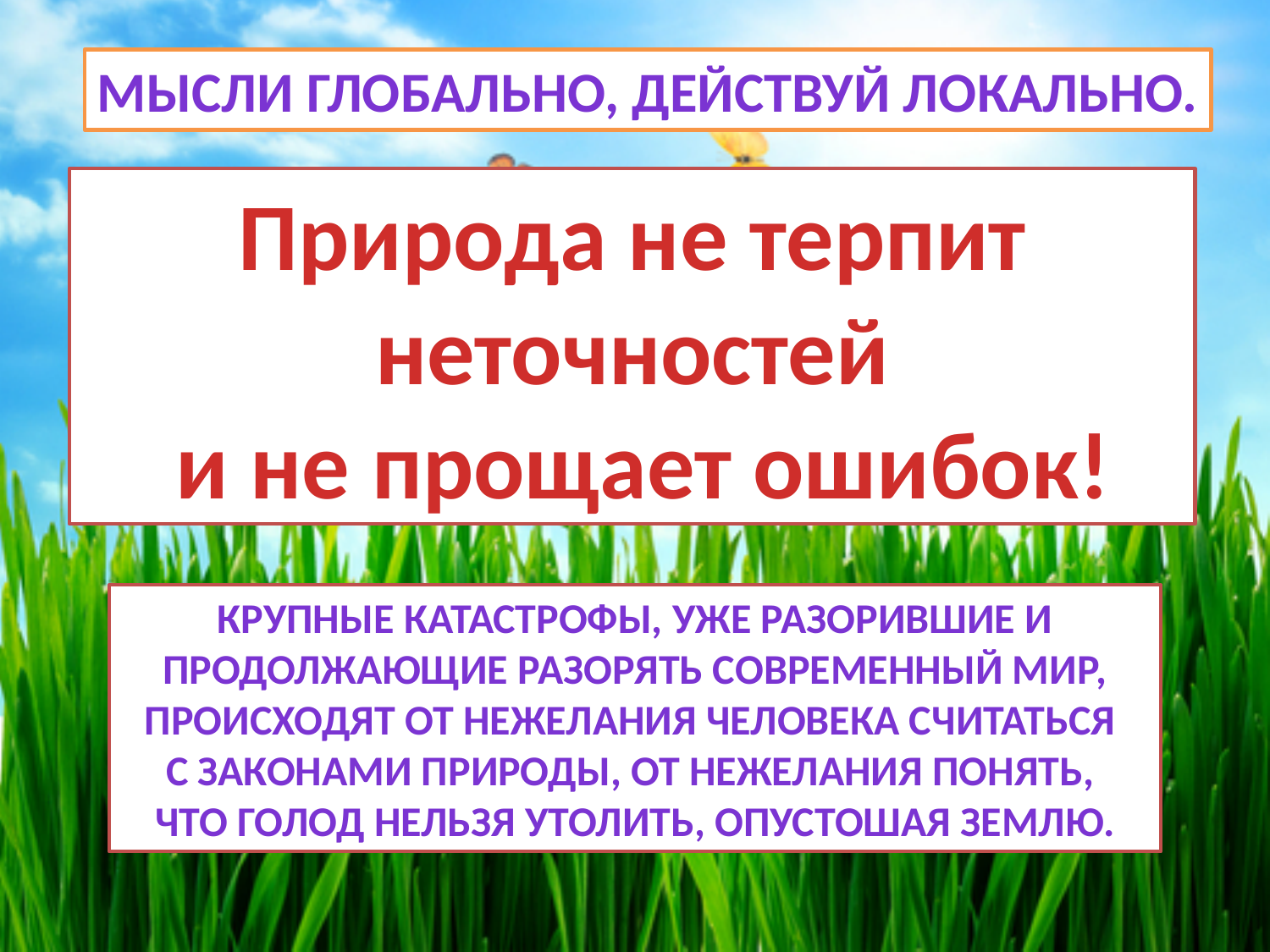

Мысли глобально, действуй локально.
Природа не терпит неточностей
 и не прощает ошибок!
Крупные катастрофы, уже разорившие и
 продолжающие разорять современный мир,
происходят от нежелания человека считаться
с законами природы, от нежелания понять,
что голод нельзя утолить, опустошая землю.